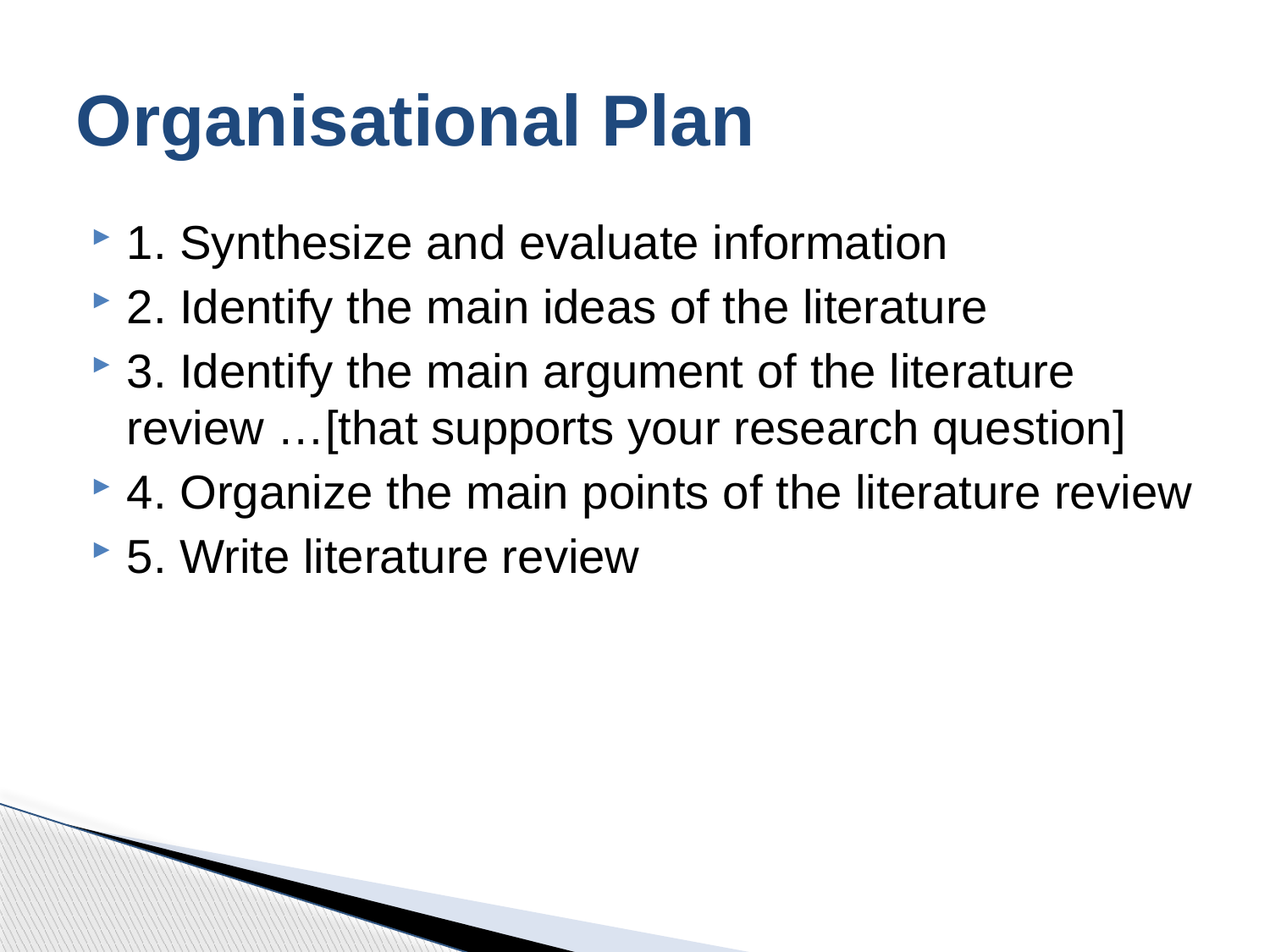

# Organisational Plan
1. Synthesize and evaluate information
2. Identify the main ideas of the literature
3. Identify the main argument of the literature review …[that supports your research question]
4. Organize the main points of the literature review
5. Write literature review